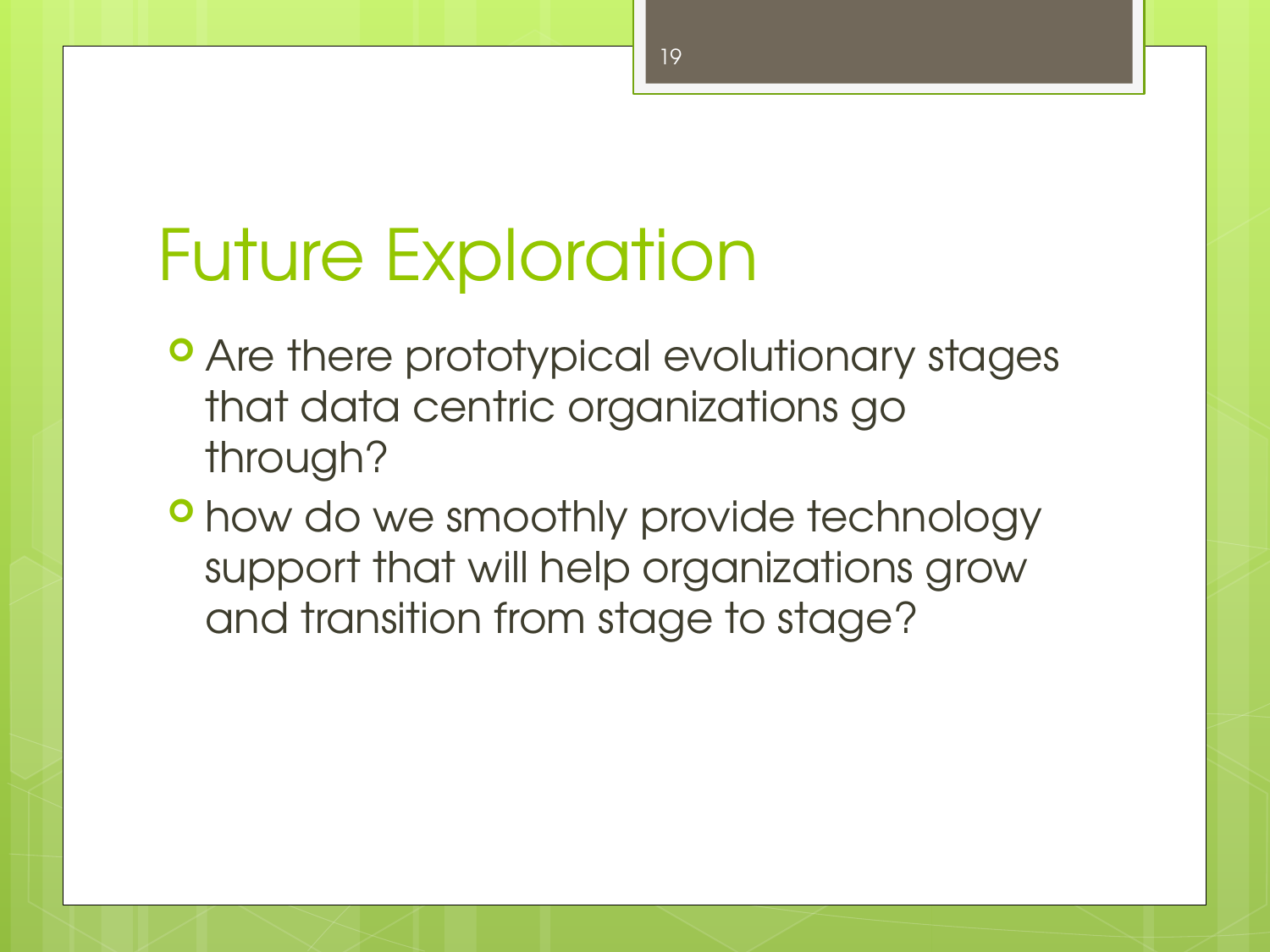

19
# Future Exploration
Are there prototypical evolutionary stages that data centric organizations go through?
how do we smoothly provide technology support that will help organizations grow and transition from stage to stage?